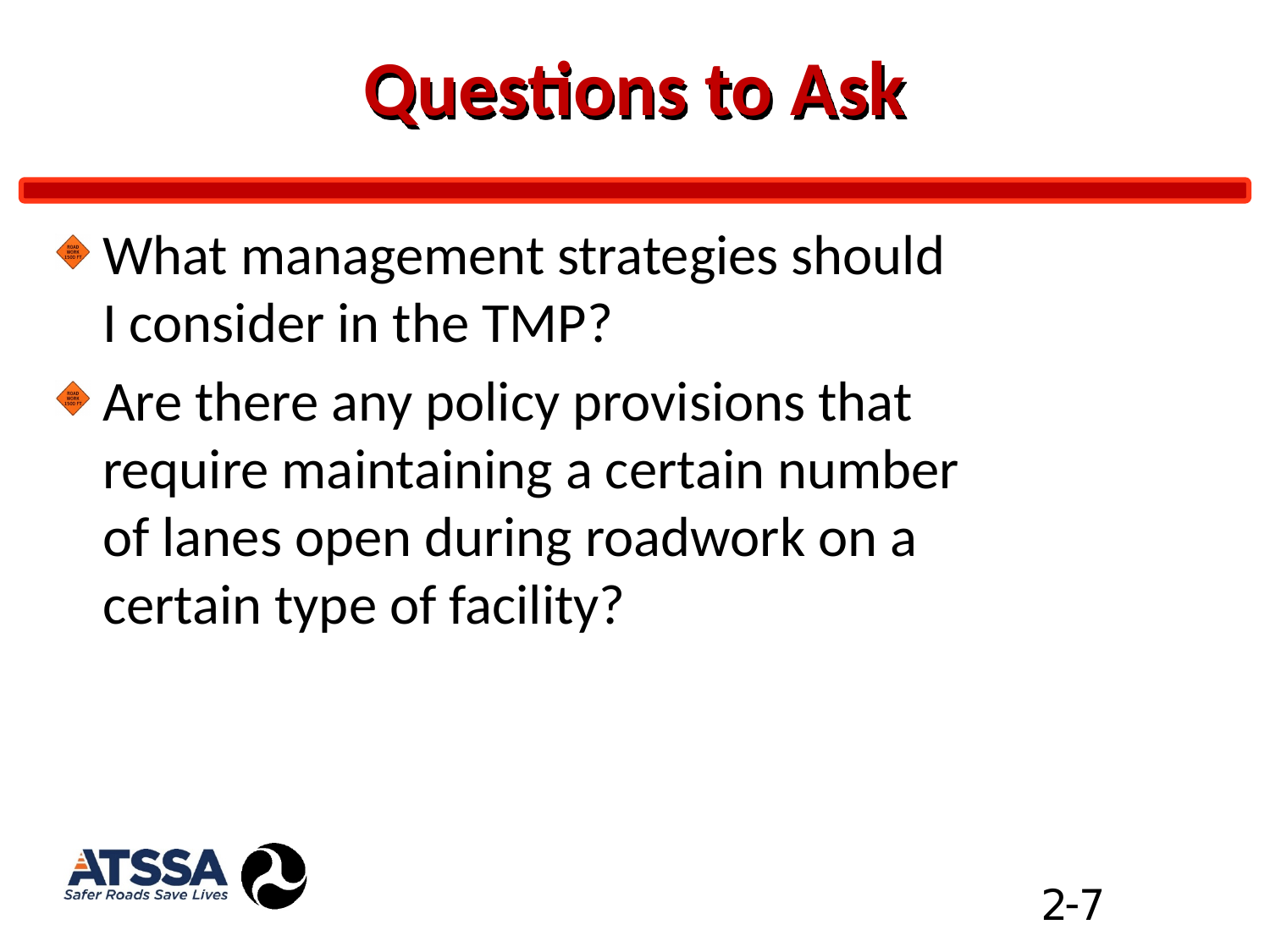

# Questions to Ask
What management strategies should I consider in the TMP?
Are there any policy provisions that require maintaining a certain number of lanes open during roadwork on a certain type of facility?